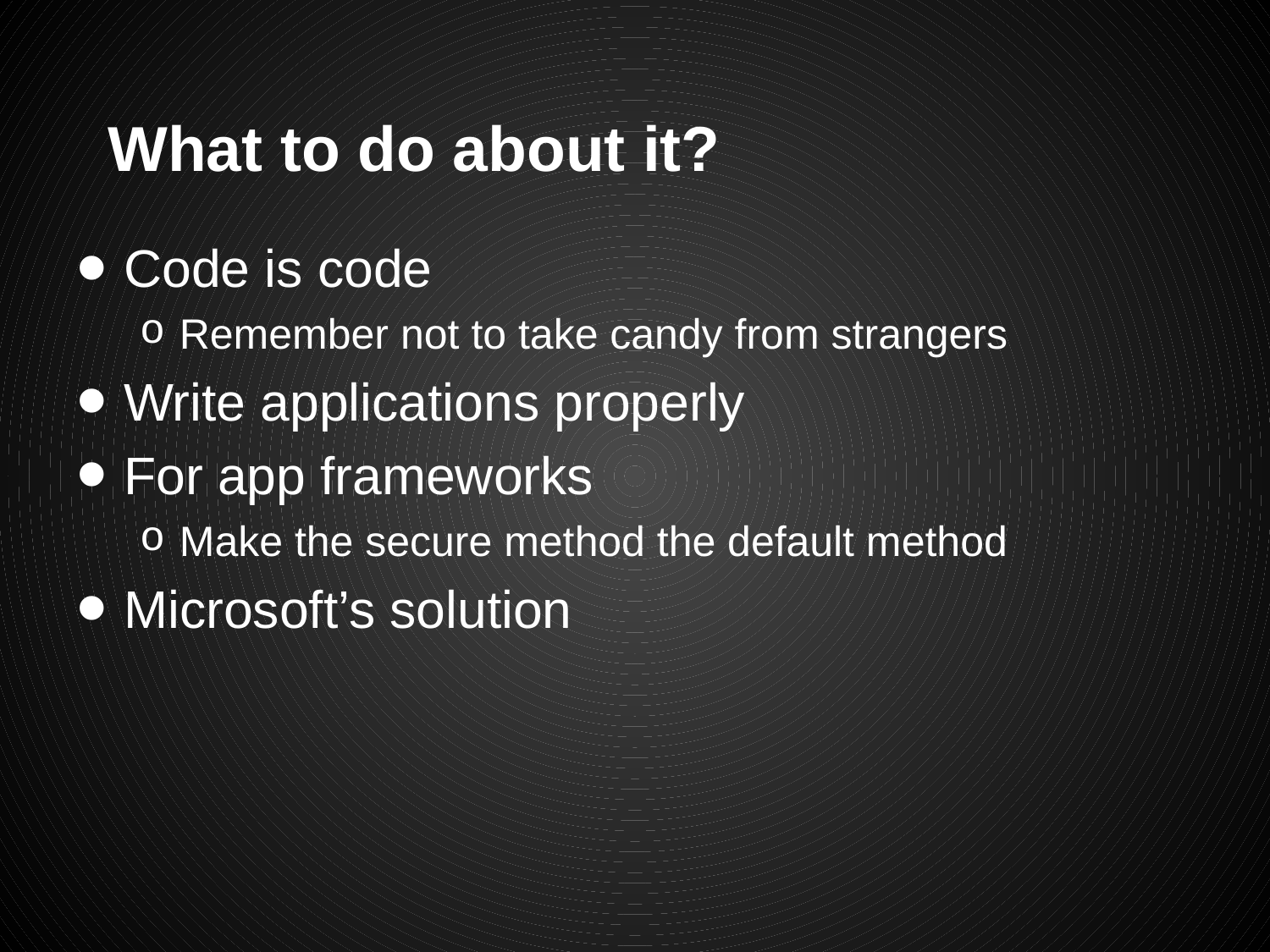

# What to do about it?
Code is code
Remember not to take candy from strangers
Write applications properly
For app frameworks
Make the secure method the default method
Microsoft’s solution